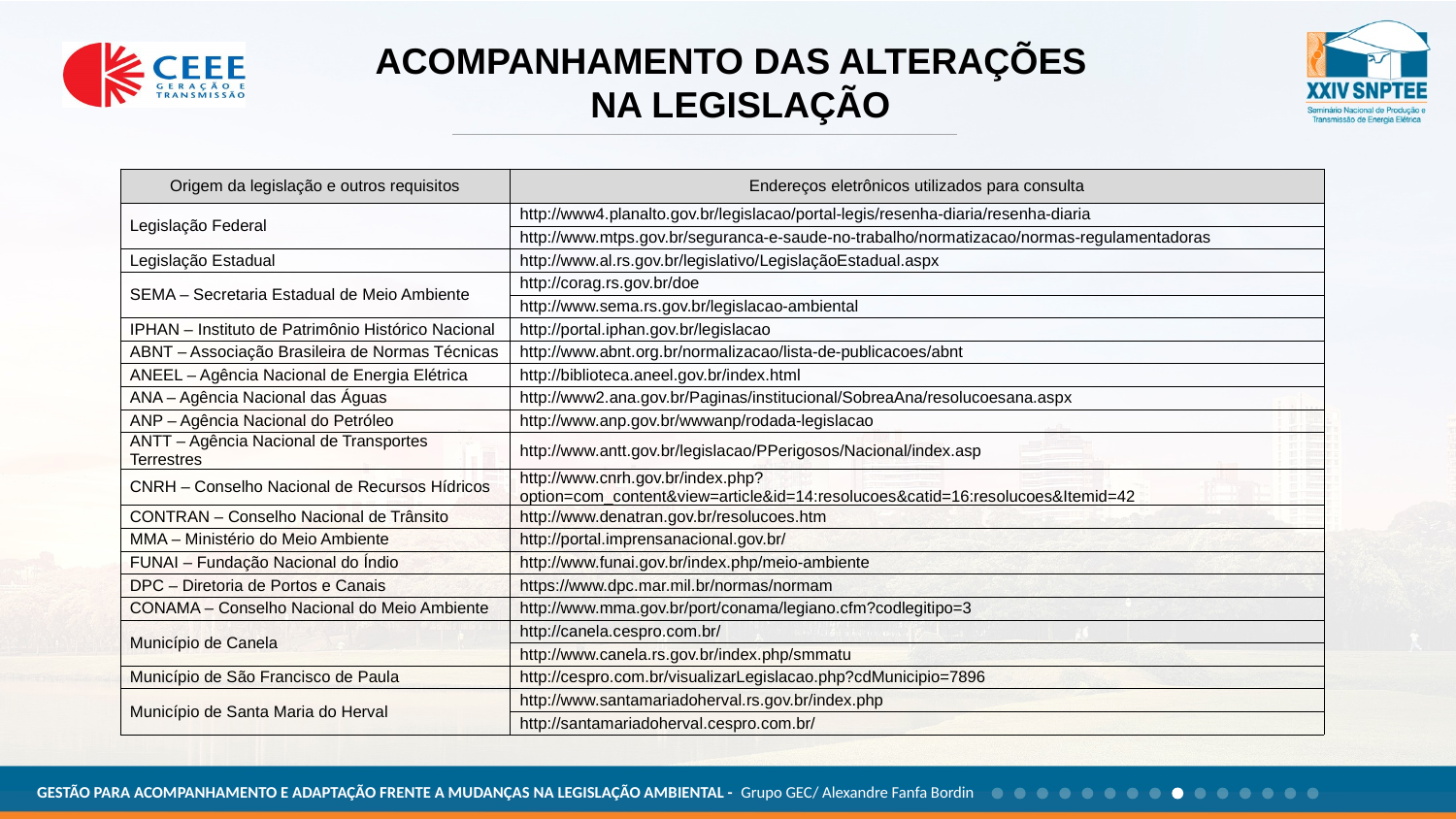

ACOMPANHAMENTO DAS ALTERAÇÕES
 NA LEGISLAÇÃO
| Origem da legislação e outros requisitos | Endereços eletrônicos utilizados para consulta |
| --- | --- |
| Legislação Federal | http://www4.planalto.gov.br/legislacao/portal-legis/resenha-diaria/resenha-diaria |
|  | http://www.mtps.gov.br/seguranca-e-saude-no-trabalho/normatizacao/normas-regulamentadoras |
| Legislação Estadual | http://www.al.rs.gov.br/legislativo/LegislaçãoEstadual.aspx |
| SEMA – Secretaria Estadual de Meio Ambiente | http://corag.rs.gov.br/doe |
|  | http://www.sema.rs.gov.br/legislacao-ambiental |
| IPHAN – Instituto de Patrimônio Histórico Nacional | http://portal.iphan.gov.br/legislacao |
| ABNT – Associação Brasileira de Normas Técnicas | http://www.abnt.org.br/normalizacao/lista-de-publicacoes/abnt |
| ANEEL – Agência Nacional de Energia Elétrica | http://biblioteca.aneel.gov.br/index.html |
| ANA – Agência Nacional das Águas | http://www2.ana.gov.br/Paginas/institucional/SobreaAna/resolucoesana.aspx |
| ANP – Agência Nacional do Petróleo | http://www.anp.gov.br/wwwanp/rodada-legislacao |
| ANTT – Agência Nacional de Transportes Terrestres | http://www.antt.gov.br/legislacao/PPerigosos/Nacional/index.asp |
| CNRH – Conselho Nacional de Recursos Hídricos | http://www.cnrh.gov.br/index.php?option=com\_content&view=article&id=14:resolucoes&catid=16:resolucoes&Itemid=42 |
| CONTRAN – Conselho Nacional de Trânsito | http://www.denatran.gov.br/resolucoes.htm |
| MMA – Ministério do Meio Ambiente | http://portal.imprensanacional.gov.br/ |
| FUNAI – Fundação Nacional do Índio | http://www.funai.gov.br/index.php/meio-ambiente |
| DPC – Diretoria de Portos e Canais | https://www.dpc.mar.mil.br/normas/normam |
| CONAMA – Conselho Nacional do Meio Ambiente | http://www.mma.gov.br/port/conama/legiano.cfm?codlegitipo=3 |
| Município de Canela | http://canela.cespro.com.br/ |
|  | http://www.canela.rs.gov.br/index.php/smmatu |
| Município de São Francisco de Paula | http://cespro.com.br/visualizarLegislacao.php?cdMunicipio=7896 |
| Município de Santa Maria do Herval | http://www.santamariadoherval.rs.gov.br/index.php |
|  | http://santamariadoherval.cespro.com.br/ |